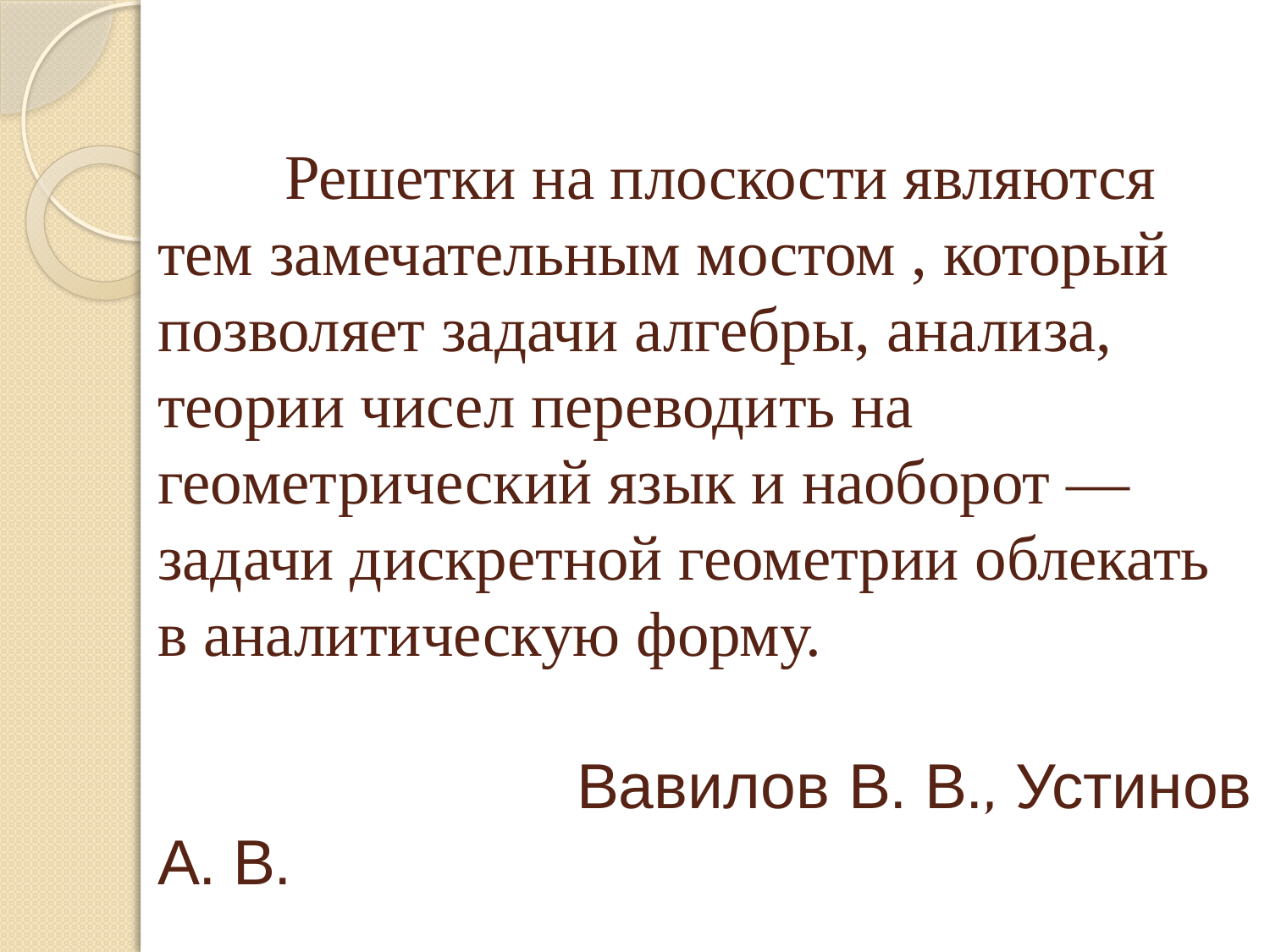

# Решетки на плоскости являются тем замечательным мостом , который позволяет задачи алгебры, анализа, теории чисел переводить на геометрический язык и наоборот — задачи дискретной геометрии облекать в аналитическую форму. Вавилов В. В., Устинов А. В.